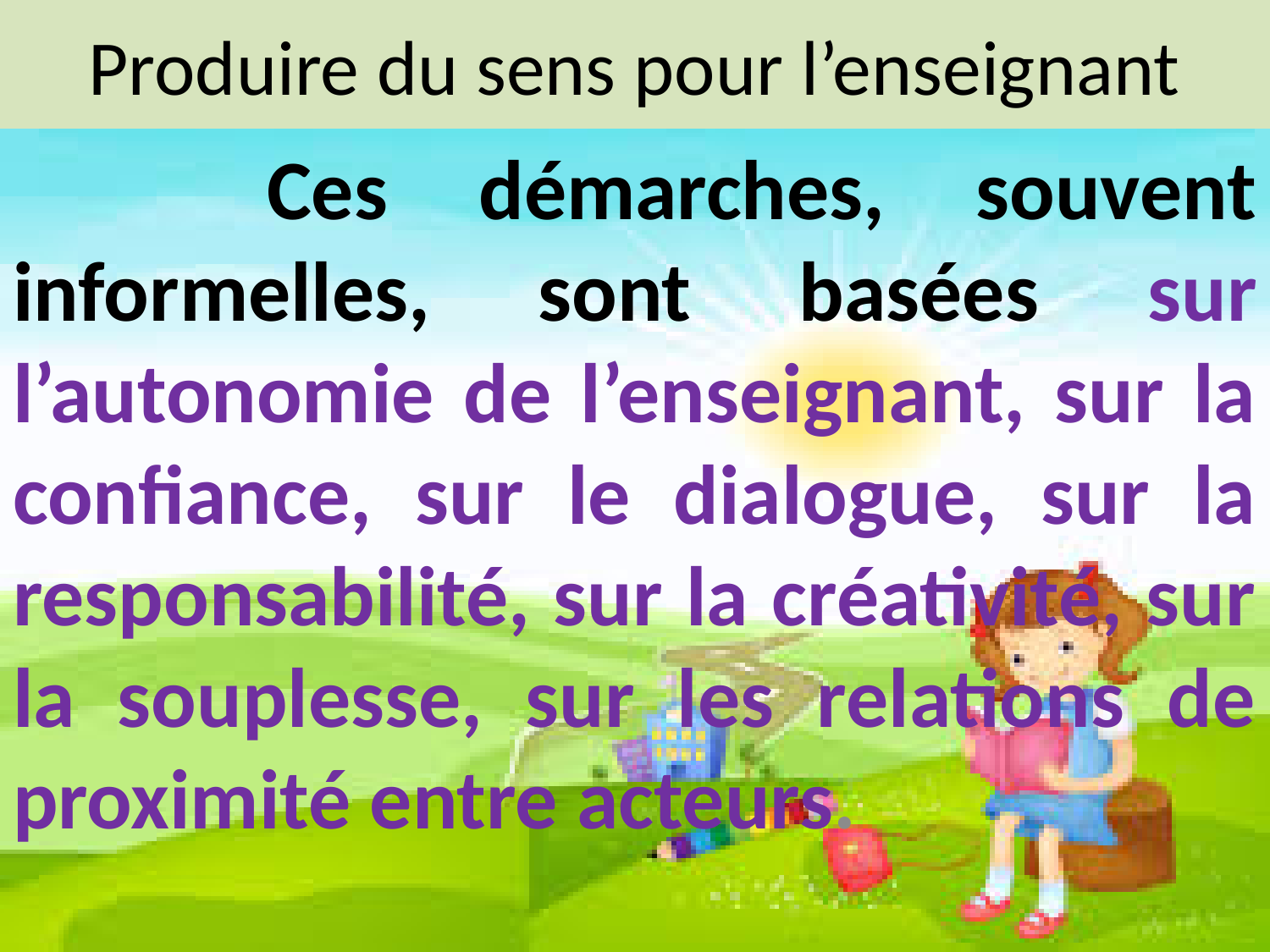

# Produire du sens pour l’enseignant
		Ces démarches, souvent informelles, sont basées sur l’autonomie de l’enseignant, sur la confiance, sur le dialogue, sur la responsabilité, sur la créativité, sur la souplesse, sur les relations de proximité entre acteurs.